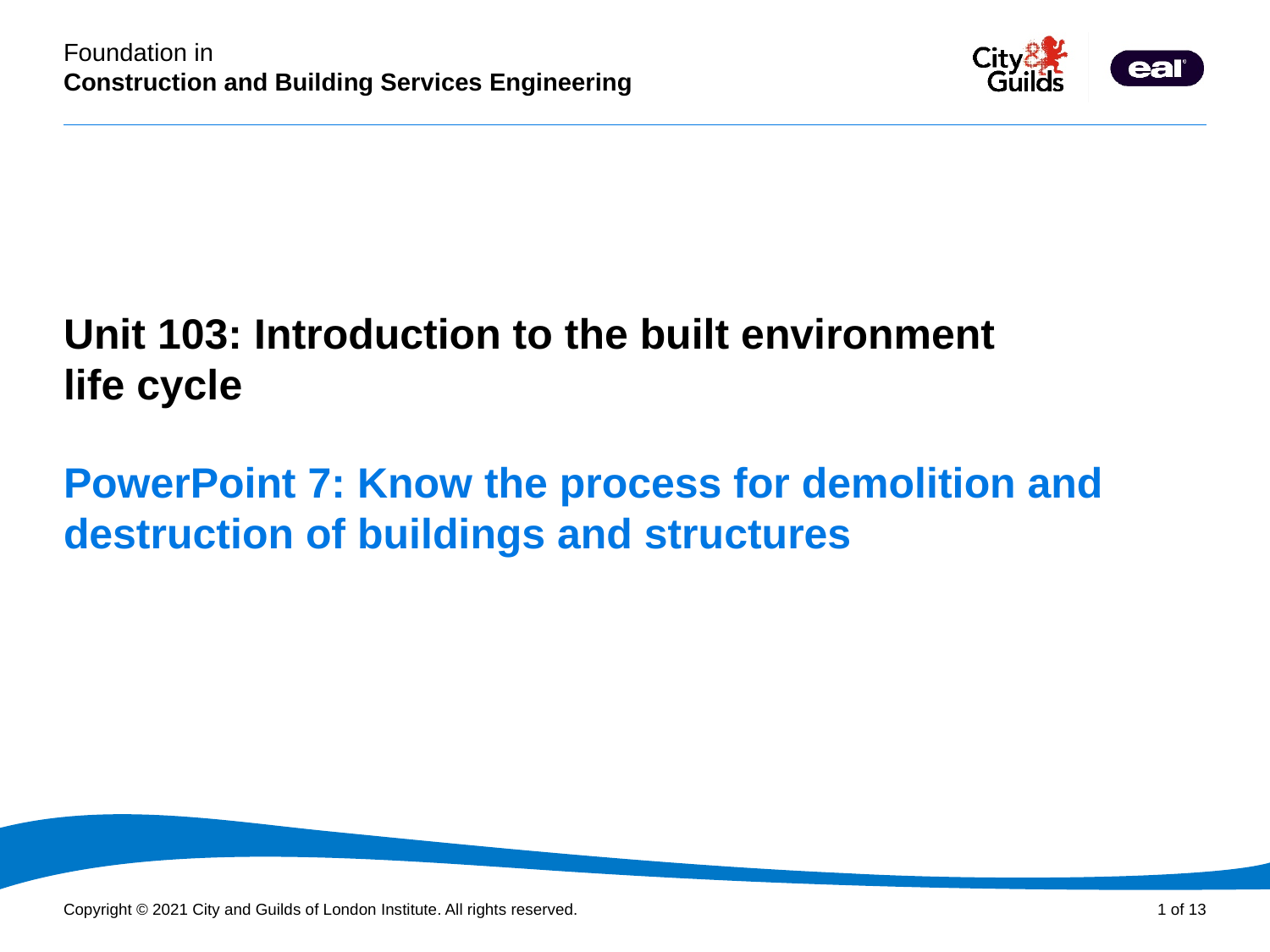

PowerPoint presentation
Unit 103: Introduction to the built environment
life cycle

# PowerPoint 7: Know the process for demolition and destruction of buildings and structures